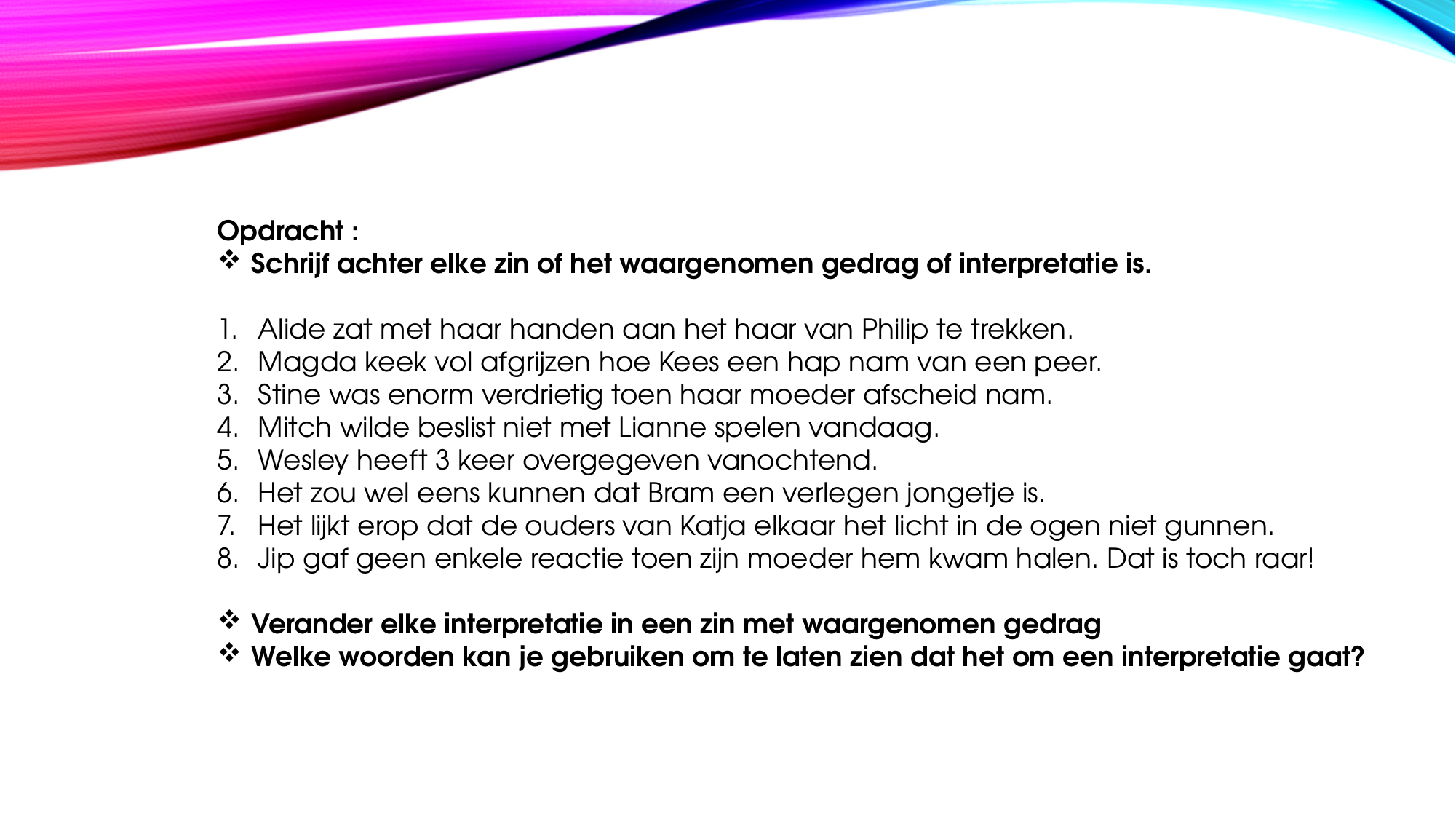

Opdracht :
Schrijf achter elke zin of het waargenomen gedrag of interpretatie is.

Alide zat met haar handen aan het haar van Philip te trekken.
Magda keek vol afgrijzen hoe Kees een hap nam van een peer.
Stine was enorm verdrietig toen haar moeder afscheid nam.
Mitch wilde beslist niet met Lianne spelen vandaag.
Wesley heeft 3 keer overgegeven vanochtend.
Het zou wel eens kunnen dat Bram een verlegen jongetje is.
Het lijkt erop dat de ouders van Katja elkaar het licht in de ogen niet gunnen.
Jip gaf geen enkele reactie toen zijn moeder hem kwam halen. Dat is toch raar!

Verander elke interpretatie in een zin met waargenomen gedrag
Welke woorden kan je gebruiken om te laten zien dat het om een interpretatie gaat?